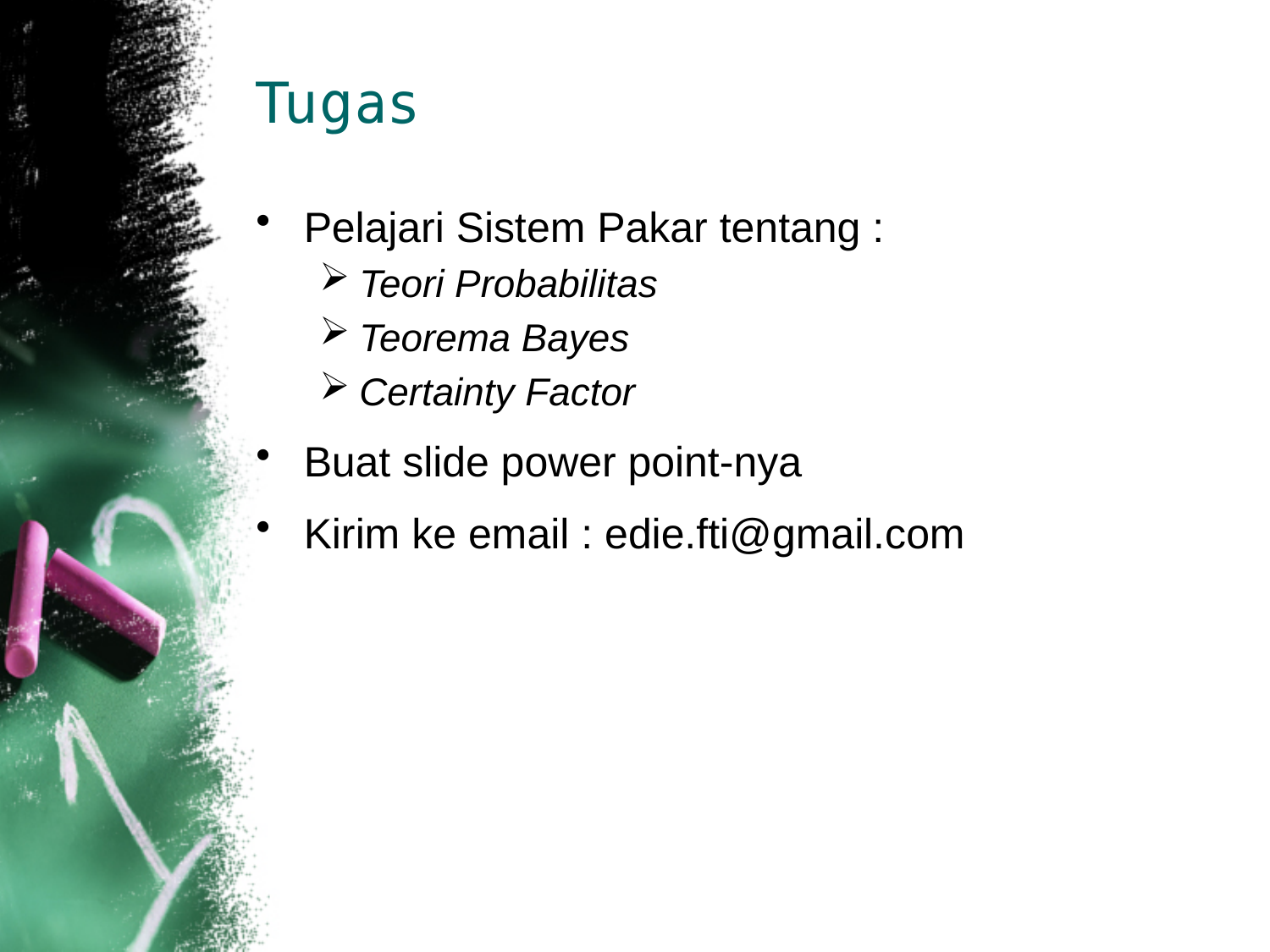

# Tugas
Pelajari Sistem Pakar tentang :
Teori Probabilitas
Teorema Bayes
Certainty Factor
Buat slide power point-nya
Kirim ke email : edie.fti@gmail.com